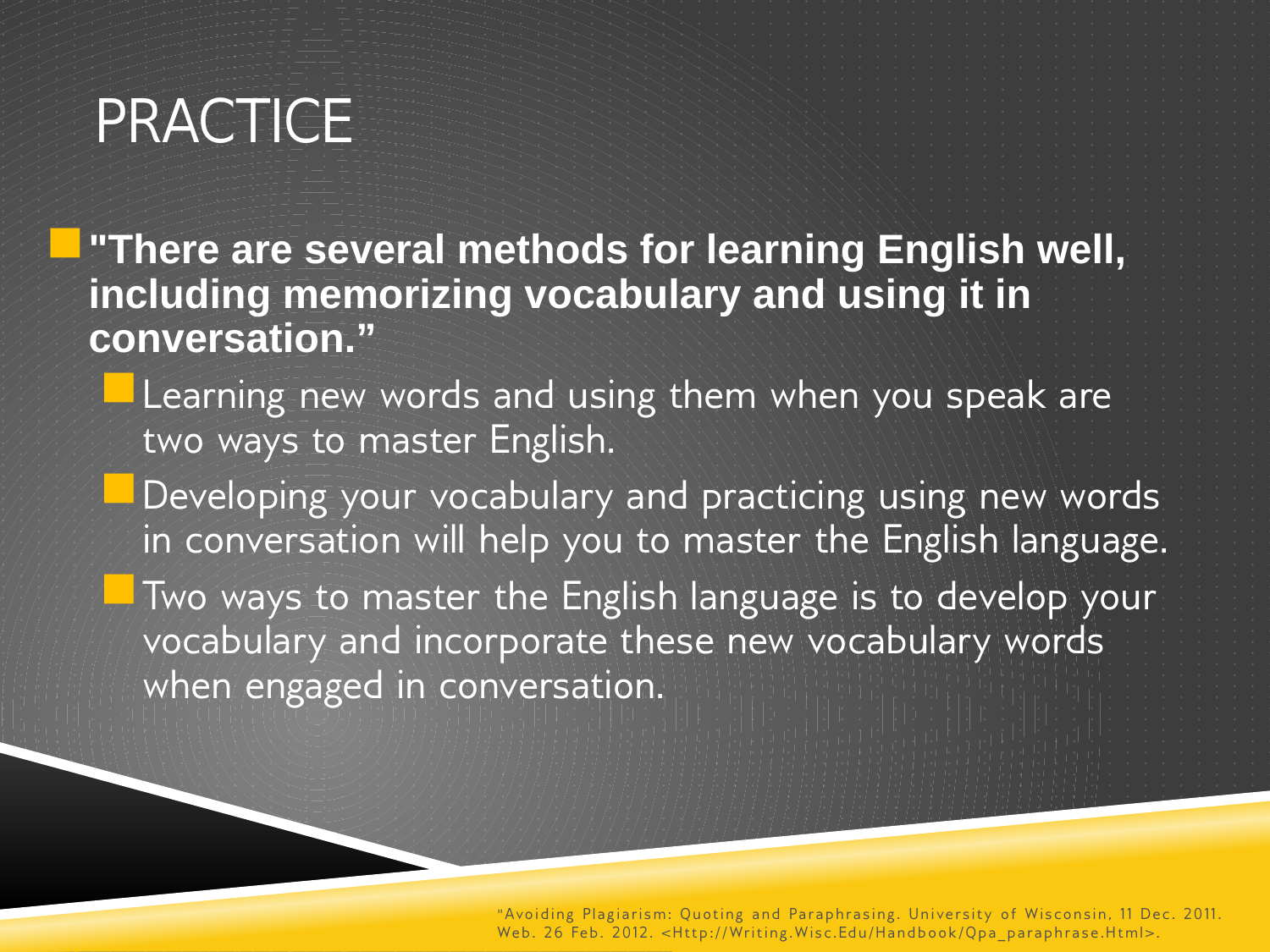

Practice
"There are several methods for learning English well, including memorizing vocabulary and using it in conversation.”
Learning new words and using them when you speak are two ways to master English.
Developing your vocabulary and practicing using new words in conversation will help you to master the English language.
Two ways to master the English language is to develop your vocabulary and incorporate these new vocabulary words when engaged in conversation.

"Avoiding Plagiarism: Quoting and Paraphrasing. University of Wisconsin, 11 Dec. 2011. Web. 26 Feb. 2012. <Http://Writing.Wisc.Edu/Handbook/Qpa_paraphrase.Html>.